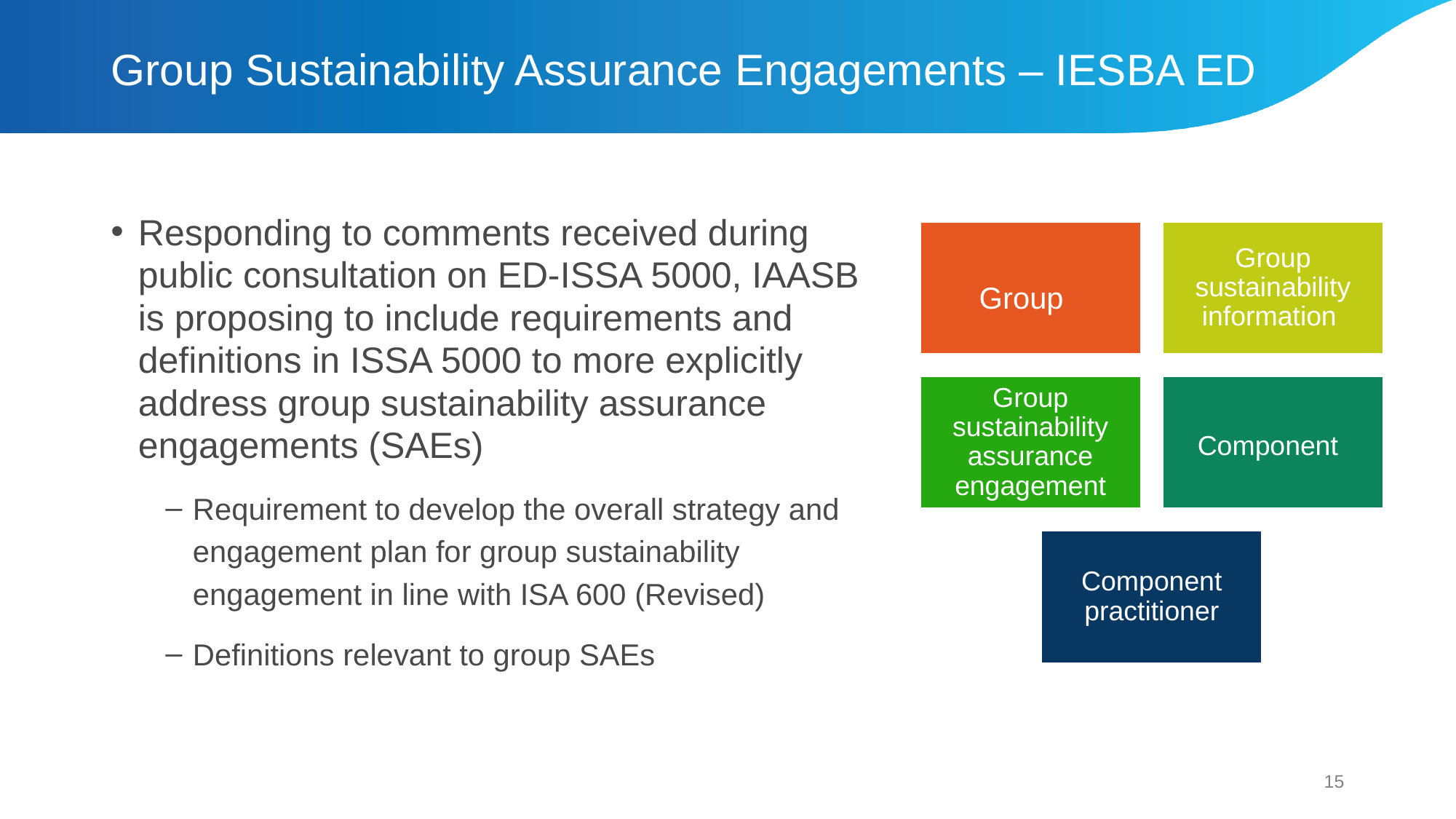

# Group Sustainability Assurance Engagements – IESBA ED
Group
Group sustainability information
Group sustainability assurance engagement
Component
Component practitioner

Responding to comments received during public consultation on ED-ISSA 5000, IAASB is proposing to include requirements and definitions in ISSA 5000 to more explicitly address group sustainability assurance engagements (SAEs)
Requirement to develop the overall strategy and engagement plan for group sustainability engagement in line with ISA 600 (Revised)
Definitions relevant to group SAEs
15